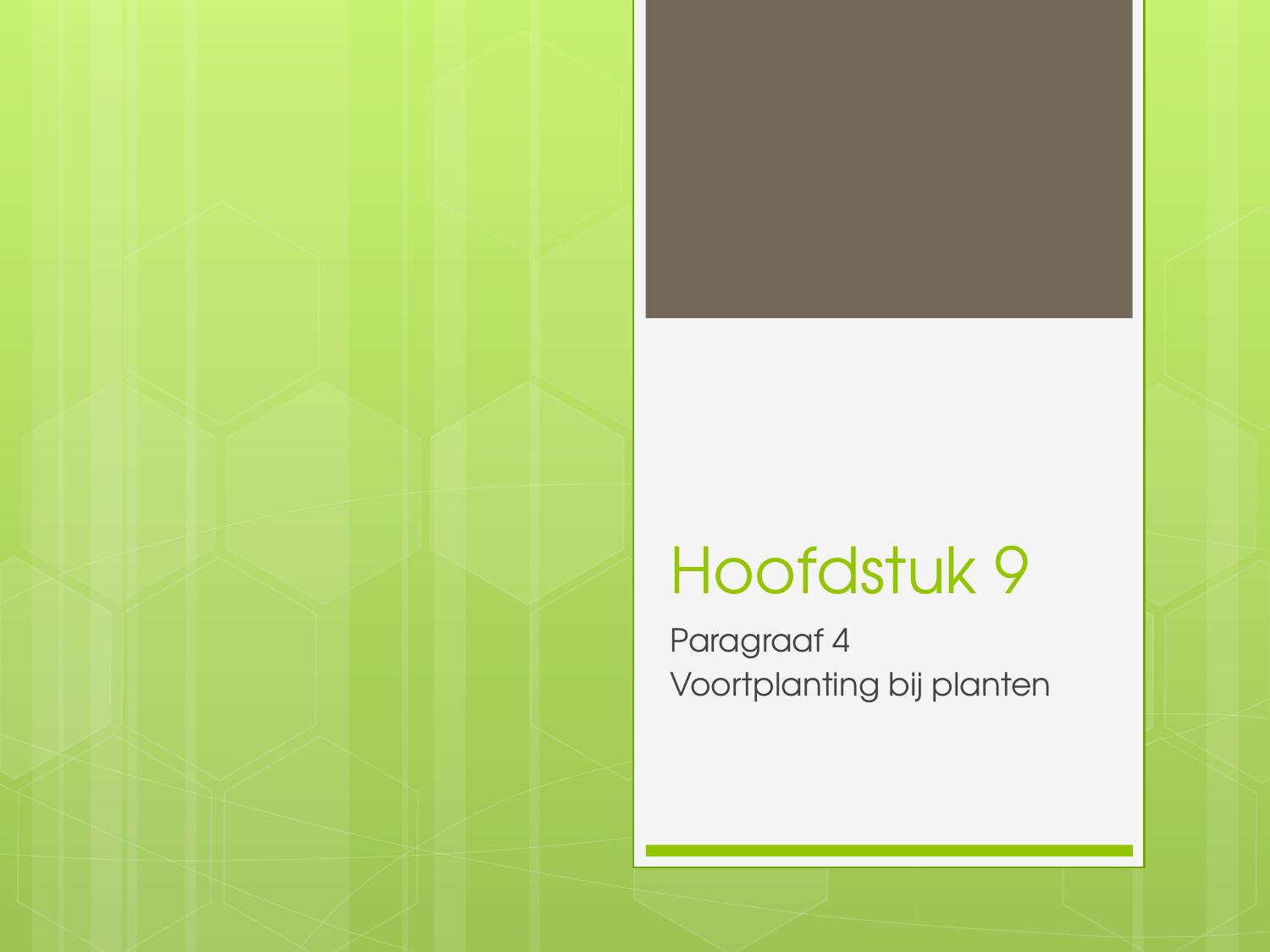

# Hoofdstuk 9
Paragraaf 4
Voortplanting bij planten